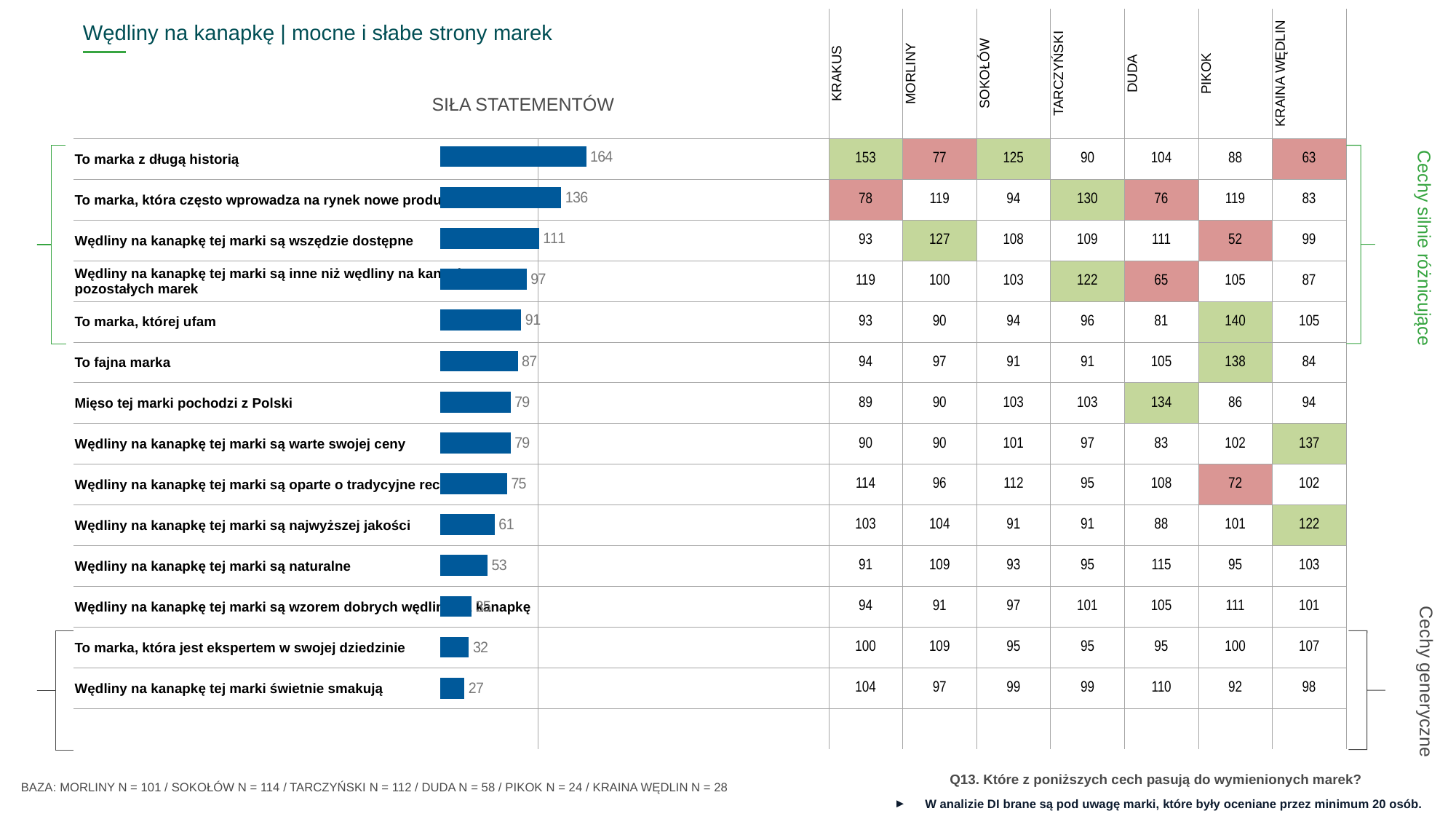

| ^TABDI^ | x | KRAKUS | MORLINY | SOKOŁÓW | TARCZYŃSKI | DUDA | PIKOK | KRAINA WĘDLIN |
| --- | --- | --- | --- | --- | --- | --- | --- | --- |
| To marka z długą historią |  | 153 | 77 | 125 | 90 | 104 | 88 | 63 |
| To marka, która często wprowadza na rynek nowe produkty, pomysły |  | 78 | 119 | 94 | 130 | 76 | 119 | 83 |
| Wędliny na kanapkę tej marki są wszędzie dostępne |  | 93 | 127 | 108 | 109 | 111 | 52 | 99 |
| Wędliny na kanapkę tej marki są inne niż wędliny na kanapkę pozostałych marek |  | 119 | 100 | 103 | 122 | 65 | 105 | 87 |
| To marka, której ufam |  | 93 | 90 | 94 | 96 | 81 | 140 | 105 |
| To fajna marka |  | 94 | 97 | 91 | 91 | 105 | 138 | 84 |
| Mięso tej marki pochodzi z Polski |  | 89 | 90 | 103 | 103 | 134 | 86 | 94 |
| Wędliny na kanapkę tej marki są warte swojej ceny |  | 90 | 90 | 101 | 97 | 83 | 102 | 137 |
| Wędliny na kanapkę tej marki są oparte o tradycyjne receptury |  | 114 | 96 | 112 | 95 | 108 | 72 | 102 |
| Wędliny na kanapkę tej marki są najwyższej jakości |  | 103 | 104 | 91 | 91 | 88 | 101 | 122 |
| Wędliny na kanapkę tej marki są naturalne |  | 91 | 109 | 93 | 95 | 115 | 95 | 103 |
| Wędliny na kanapkę tej marki są wzorem dobrych wędliny na kanapkę |  | 94 | 91 | 97 | 101 | 105 | 111 | 101 |
| To marka, która jest ekspertem w swojej dziedzinie |  | 100 | 109 | 95 | 95 | 95 | 100 | 107 |
| Wędliny na kanapkę tej marki świetnie smakują |  | 104 | 97 | 99 | 99 | 110 | 92 | 98 |
|  |  |  |  |  |  |  |  |  |

Wędliny na kanapkę | mocne i słabe strony marek
SIŁA STATEMENTÓW

### Chart

| Category | Seria 1 |
|---|---|
|  | 164.0 |
|  | 136.0 |
|  | 111.0 |
|  | 97.0 |
|  | 91.0 |
|  | 87.0 |
|  | 79.0 |
|  | 79.0 |
|  | 75.0 |
|  | 61.0 |
|  | 53.0 |
|  | 35.0 |
|  | 32.0 |
|  | 27.0 |
|  | None |

Cechy silnie różnicujące

Cechy generyczne
Q13. Które z poniższych cech pasują do wymienionych marek?

BAZA: MORLINY N = 101 / SOKOŁÓW N = 114 / TARCZYŃSKI N = 112 / DUDA N = 58 / PIKOK N = 24 / KRAINA WĘDLIN N = 28
W analizie DI brane są pod uwagę marki, które były oceniane przez minimum 20 osób.